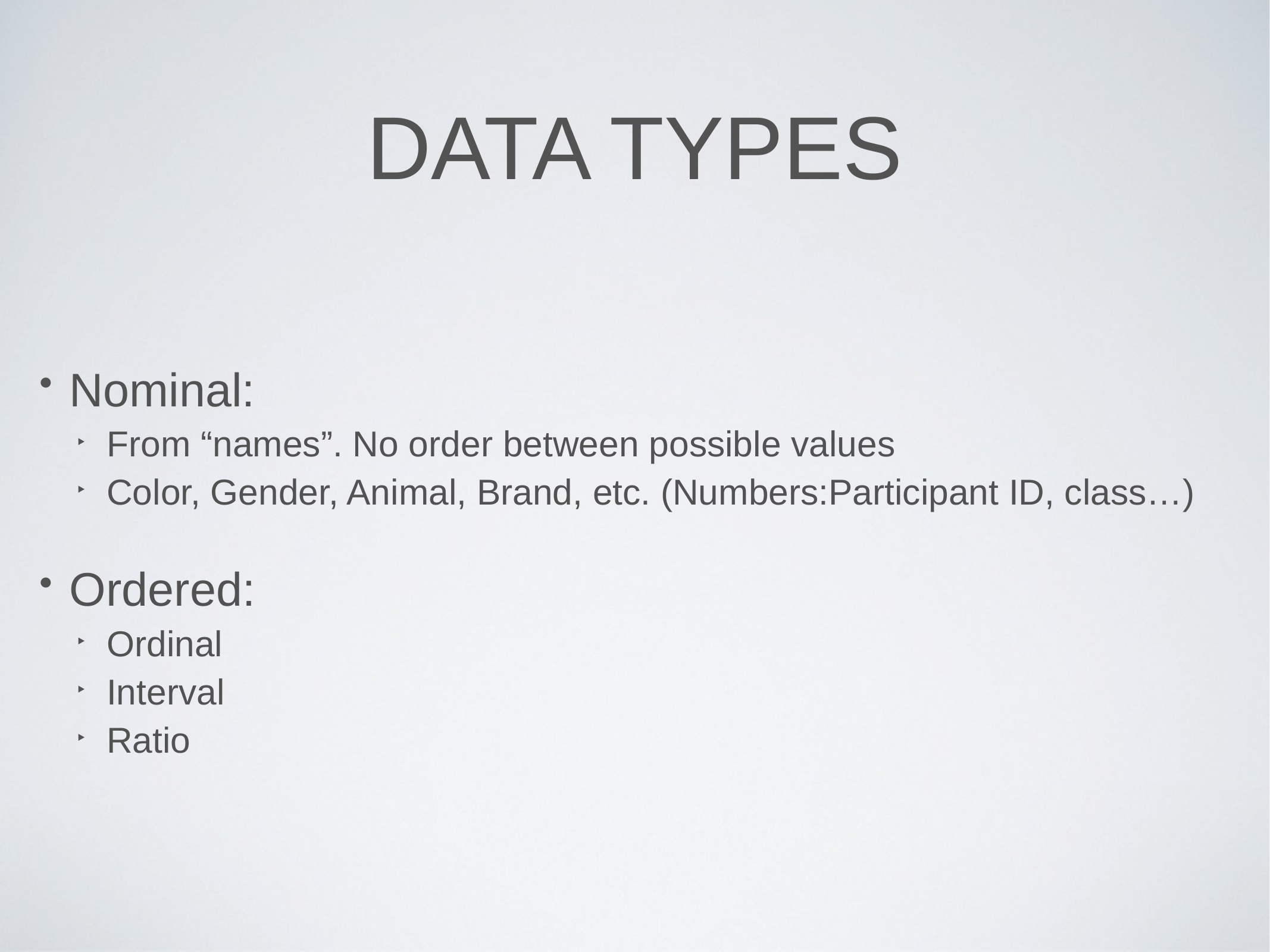

# Data types
Nominal:
From “names”. No order between possible values
Color, Gender, Animal, Brand, etc. (Numbers:Participant ID, class…)
Ordered:
Ordinal
Interval
Ratio